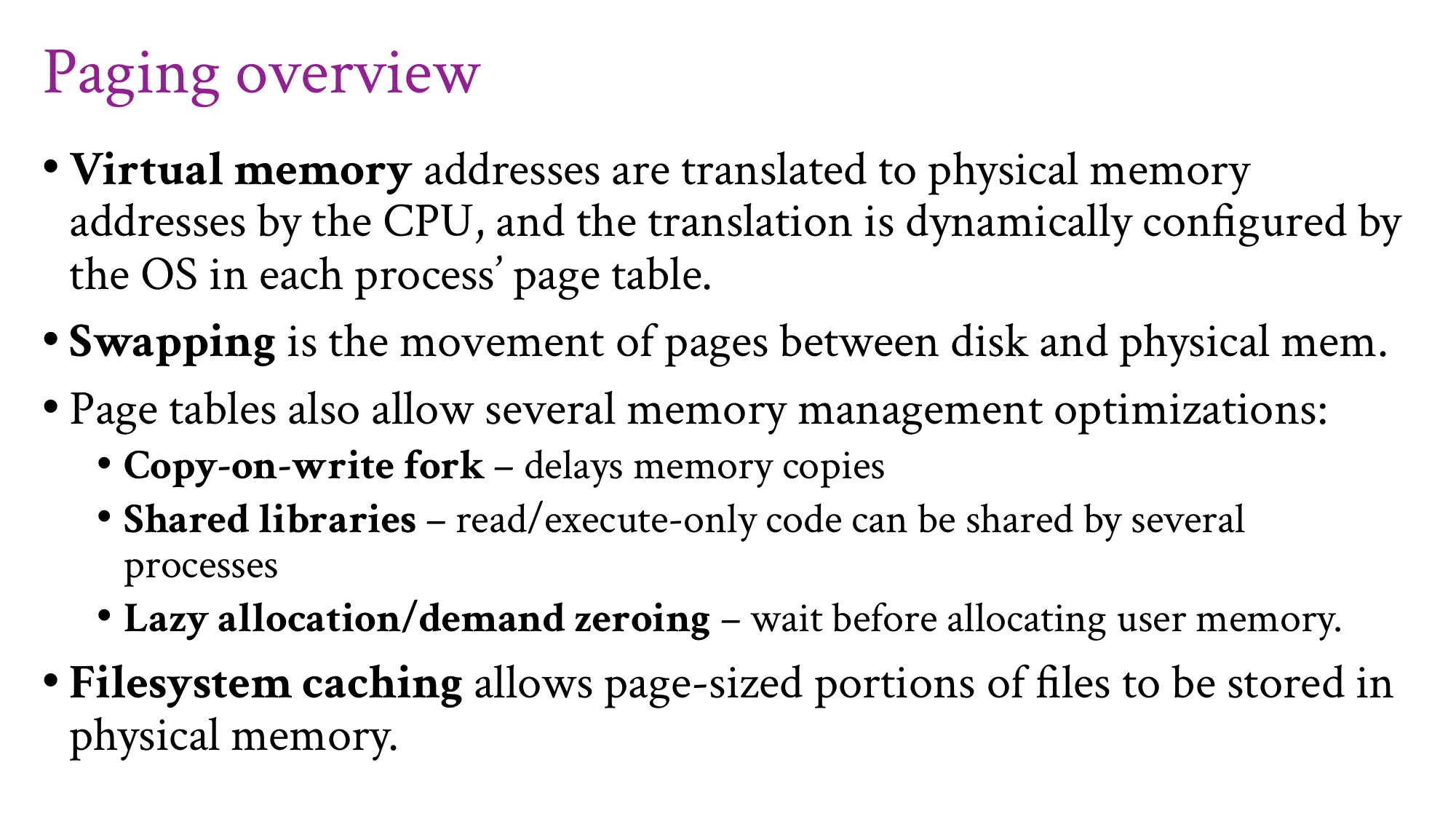

# Paging overview
Virtual memory addresses are translated to physical memory addresses by the CPU, and the translation is dynamically configured by the OS in each process’ page table.
Swapping is the movement of pages between disk and physical mem.
Page tables also allow several memory management optimizations:
Copy-on-write fork – delays memory copies
Shared libraries – read/execute-only code can be shared by several processes
Lazy allocation/demand zeroing – wait before allocating user memory.
Filesystem caching allows page-sized portions of files to be stored in physical memory.